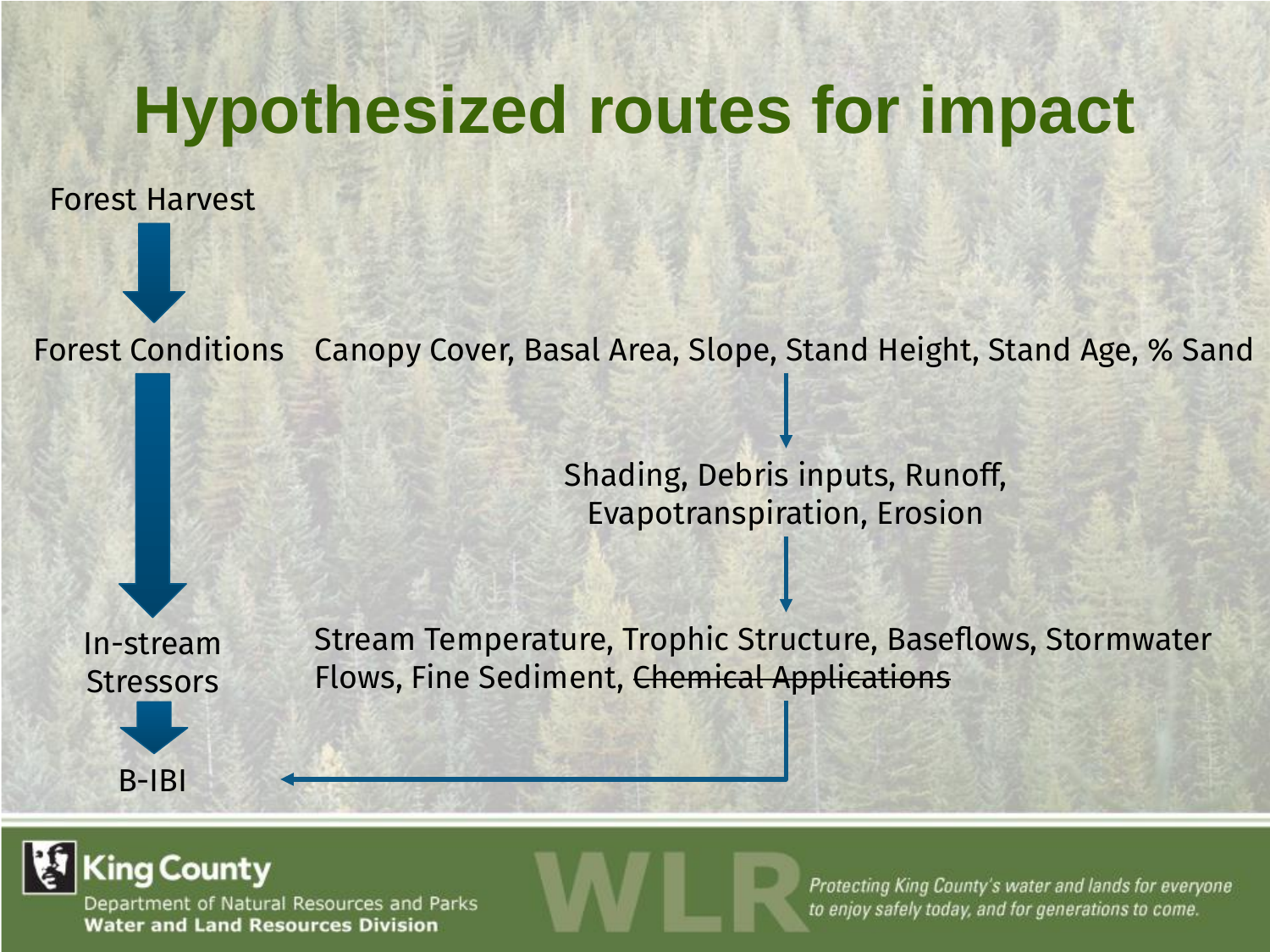

# Hypothesized routes for impact
Forest Harvest

Forest Conditions
Canopy Cover, Basal Area, Slope, Stand Height, Stand Age, % Sand

Shading, Debris inputs, Runoff, Evapotranspiration, Erosion
Stream Temperature, Trophic Structure, Baseflows, Stormwater Flows, Fine Sediment, Chemical Applications
In-stream Stressors

B-IBI